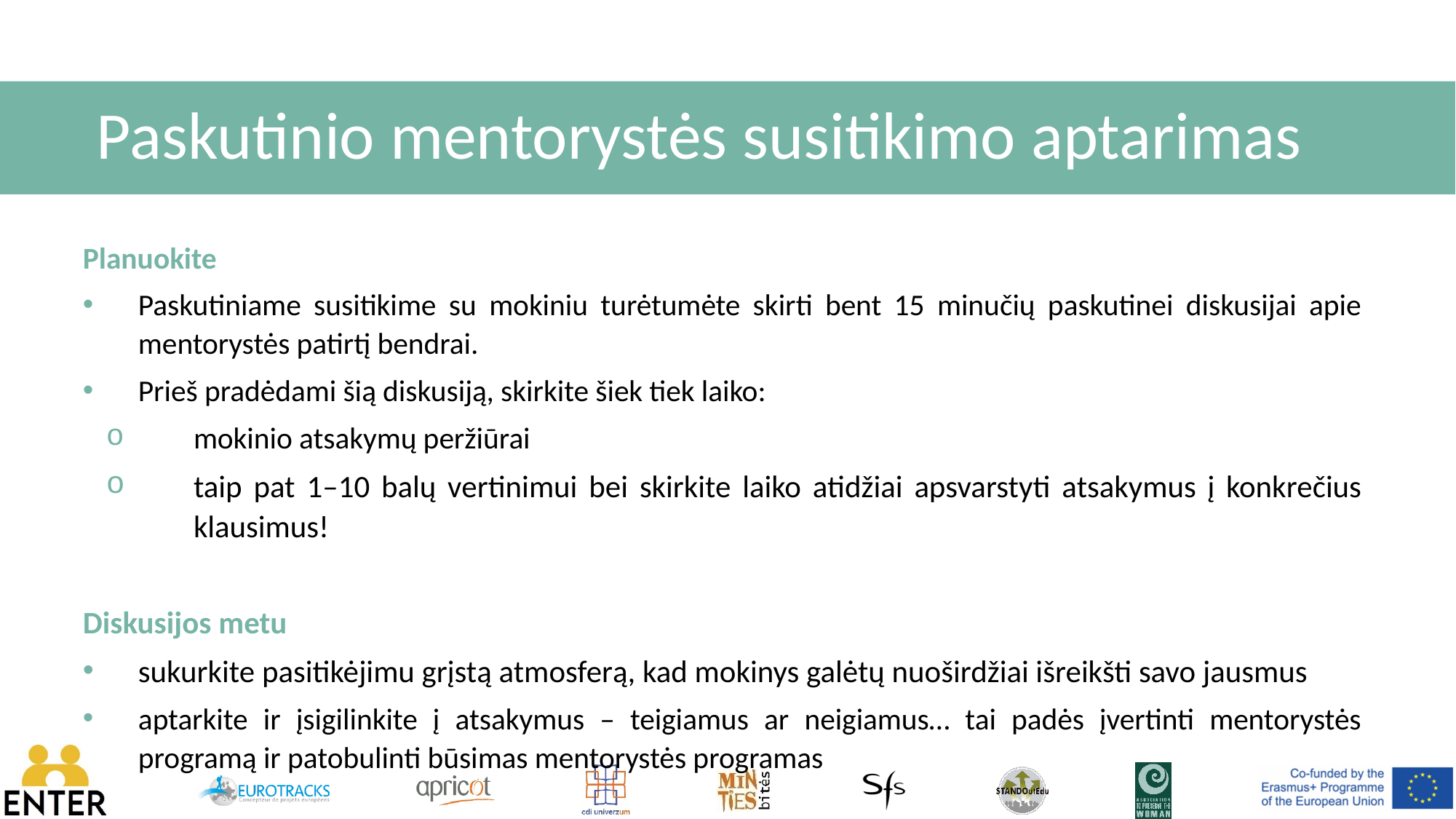

# Paskutinio mentorystės susitikimo aptarimas
Planuokite
Paskutiniame susitikime su mokiniu turėtumėte skirti bent 15 minučių paskutinei diskusijai apie mentorystės patirtį bendrai.
Prieš pradėdami šią diskusiją, skirkite šiek tiek laiko:
mokinio atsakymų peržiūrai
taip pat 1–10 balų vertinimui bei skirkite laiko atidžiai apsvarstyti atsakymus į konkrečius klausimus!

Diskusijos metu
sukurkite pasitikėjimu grįstą atmosferą, kad mokinys galėtų nuoširdžiai išreikšti savo jausmus
aptarkite ir įsigilinkite į atsakymus – teigiamus ar neigiamus… tai padės įvertinti mentorystės programą ir patobulinti būsimas mentorystės programas